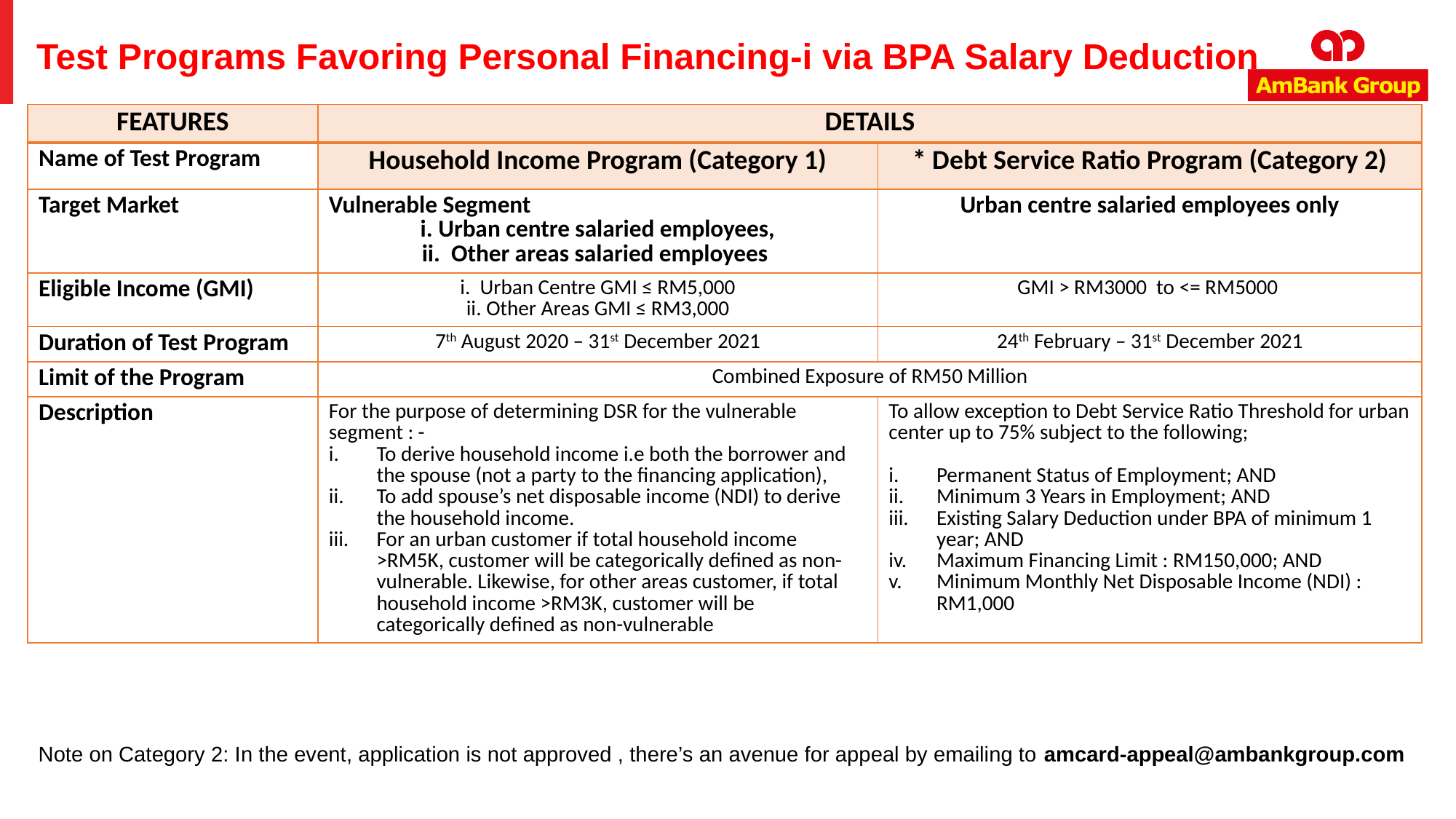

# Test Programs Favoring Personal Financing-i via BPA Salary Deduction
| FEATURES | DETAILS |  |
| --- | --- | --- |
| Name of Test Program | Household Income Program (Category 1) | \* Debt Service Ratio Program (Category 2) |
| Target Market | Vulnerable Segment i. Urban centre salaried employees, ii. Other areas salaried employees | Urban centre salaried employees only |
| Eligible Income (GMI) | i. Urban Centre GMI ≤ RM5,000 ii. Other Areas GMI ≤ RM3,000 | GMI > RM3000 to <= RM5000 |
| Duration of Test Program | 7th August 2020 – 31st December 2021 | 24th February – 31st December 2021 |
| Limit of the Program | Combined Exposure of RM50 Million |  |
| Description | For the purpose of determining DSR for the vulnerable segment : - To derive household income i.e both the borrower and the spouse (not a party to the financing application), To add spouse’s net disposable income (NDI) to derive the household income. For an urban customer if total household income >RM5K, customer will be categorically defined as non-vulnerable. Likewise, for other areas customer, if total household income >RM3K, customer will be categorically defined as non-vulnerable | To allow exception to Debt Service Ratio Threshold for urban center up to 75% subject to the following; Permanent Status of Employment; AND Minimum 3 Years in Employment; AND Existing Salary Deduction under BPA of minimum 1 year; AND Maximum Financing Limit : RM150,000; AND Minimum Monthly Net Disposable Income (NDI) : RM1,000 |
Note on Category 2: In the event, application is not approved , there’s an avenue for appeal by emailing to amcard-appeal@ambankgroup.com